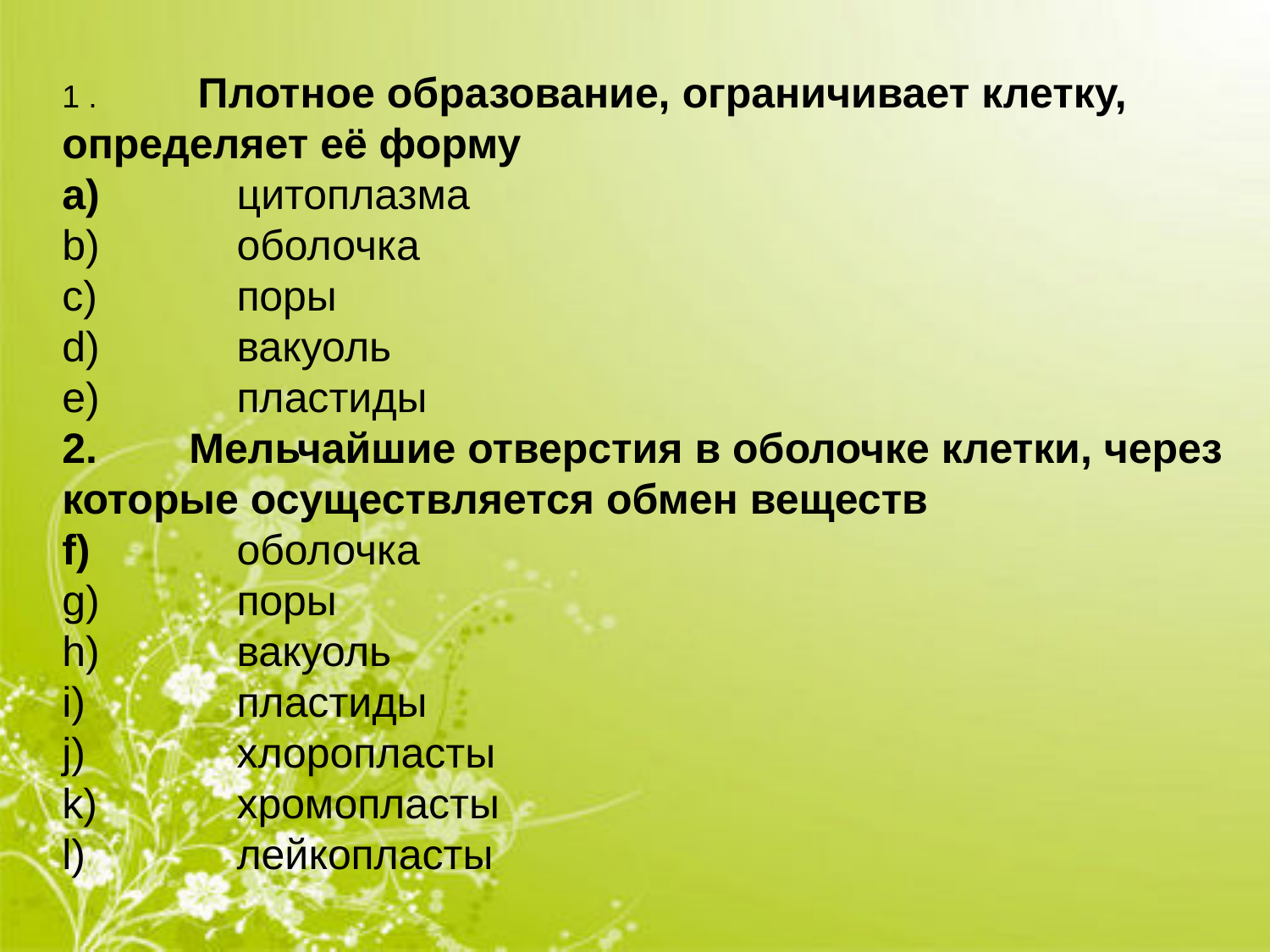

1 . 	 Плотное образование, ограничивает клетку, определяет её форму
	цитоплазма
	оболочка
	поры
	вакуоль
	пластиды
2. 	Мельчайшие отверстия в оболочке клетки, через которые осуществляется обмен веществ
	оболочка
	поры
	вакуоль
	пластиды
	хлоропласты
	хромопласты
	лейкопласты